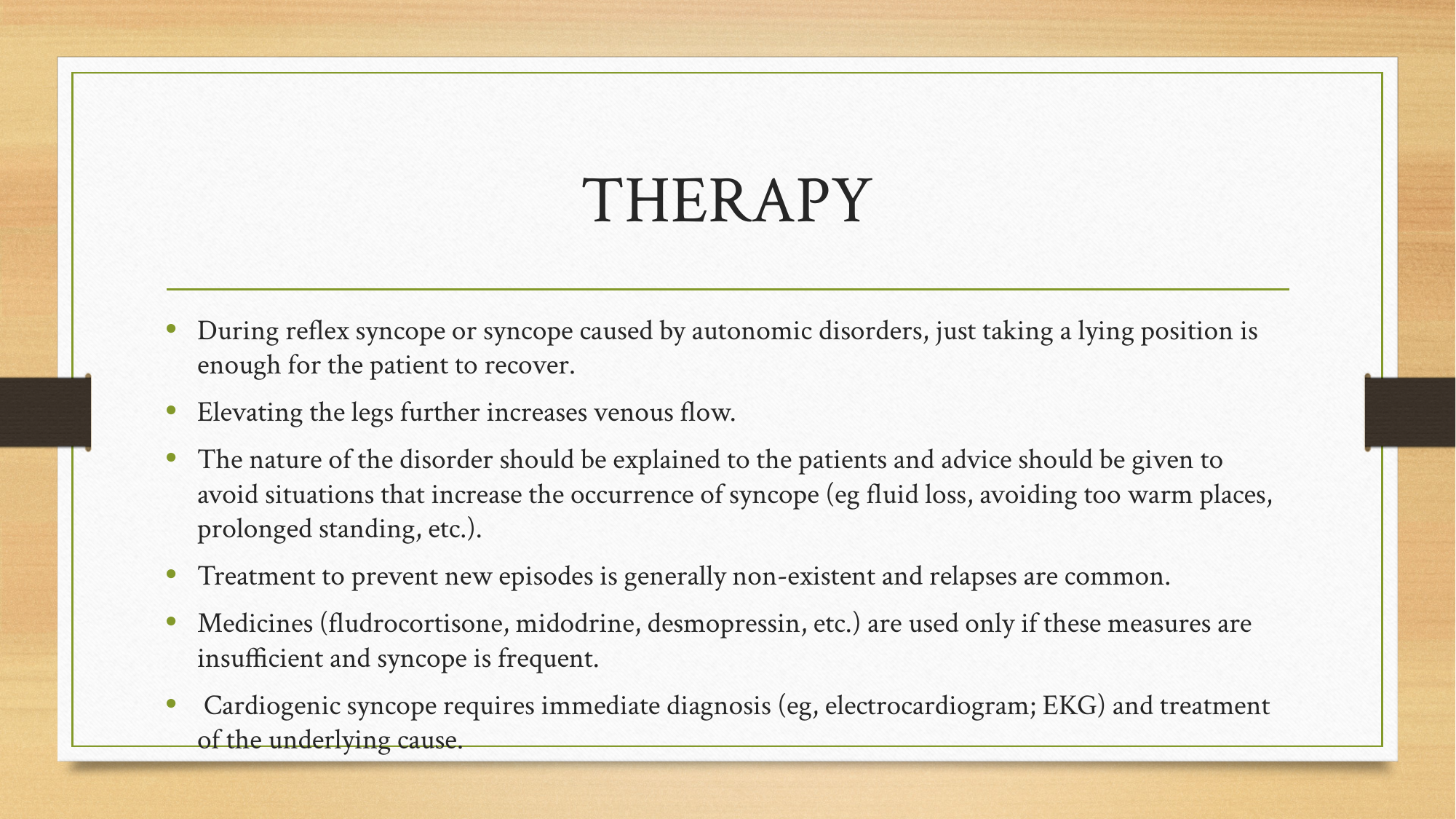

# THERAPY
During reflex syncope or syncope caused by autonomic disorders, just taking a lying position is enough for the patient to recover.
Elevating the legs further increases venous flow.
The nature of the disorder should be explained to the patients and advice should be given to avoid situations that increase the occurrence of syncope (eg fluid loss, avoiding too warm places, prolonged standing, etc.).
Treatment to prevent new episodes is generally non-existent and relapses are common.
Medicines (fludrocortisone, midodrine, desmopressin, etc.) are used only if these measures are insufficient and syncope is frequent.
 Cardiogenic syncope requires immediate diagnosis (eg, electrocardiogram; EKG) and treatment of the underlying cause.